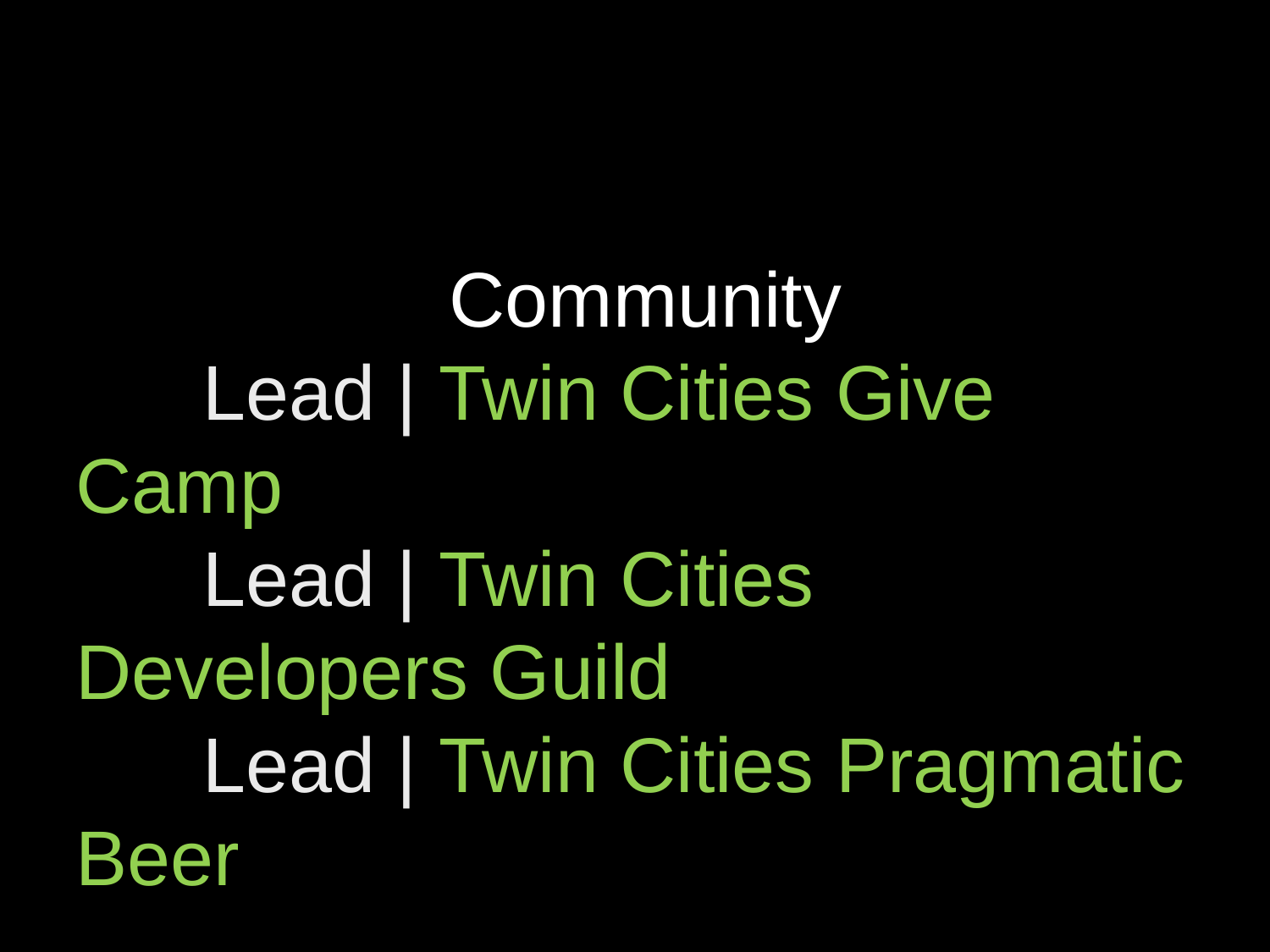

Community
	Lead | Twin Cities Give Camp
	Lead | Twin Cities Developers Guild
	Lead | Twin Cities Pragmatic Beer